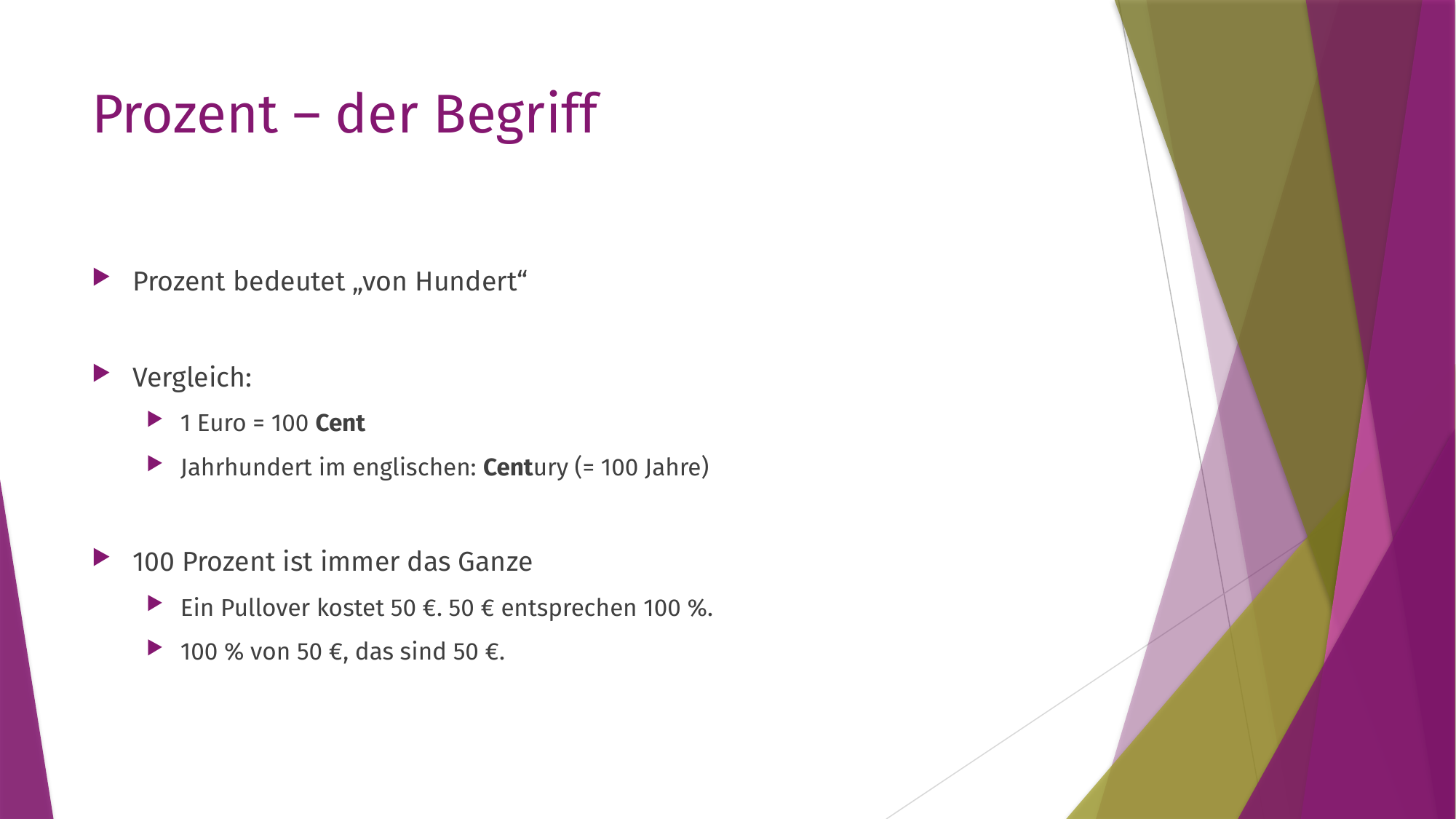

# Prozent – der Begriff
Prozent bedeutet „von Hundert“

Vergleich:
1 Euro = 100 Cent
Jahrhundert im englischen: Century (= 100 Jahre)

100 Prozent ist immer das Ganze
Ein Pullover kostet 50 €. 50 € entsprechen 100 %.
100 % von 50 €, das sind 50 €.